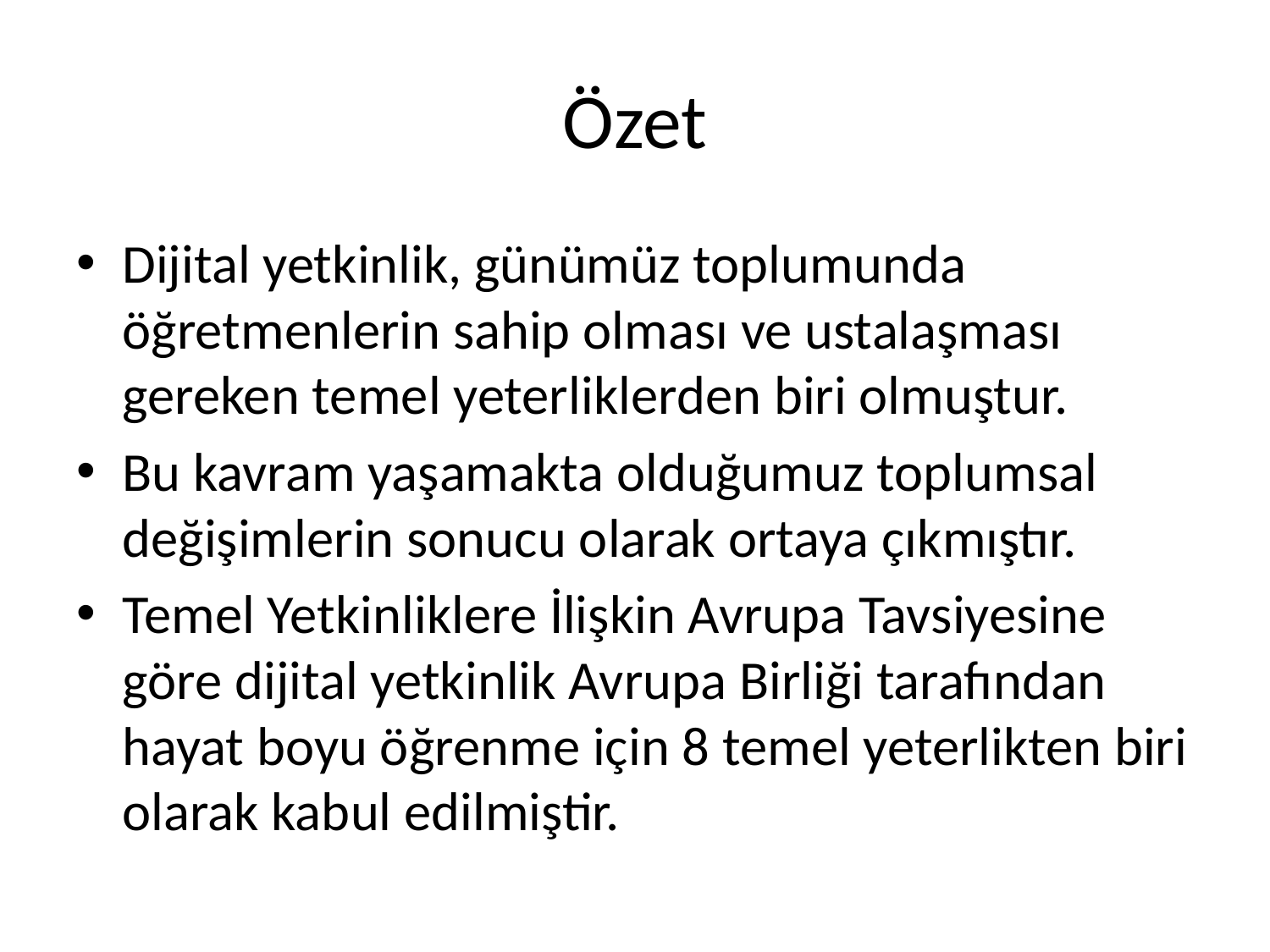

# Özet
Dijital yetkinlik, günümüz toplumunda öğretmenlerin sahip olması ve ustalaşması gereken temel yeterliklerden biri olmuştur.
Bu kavram yaşamakta olduğumuz toplumsal değişimlerin sonucu olarak ortaya çıkmıştır.
Temel Yetkinliklere İlişkin Avrupa Tavsiyesine göre dijital yetkinlik Avrupa Birliği tarafından hayat boyu öğrenme için 8 temel yeterlikten biri olarak kabul edilmiştir.